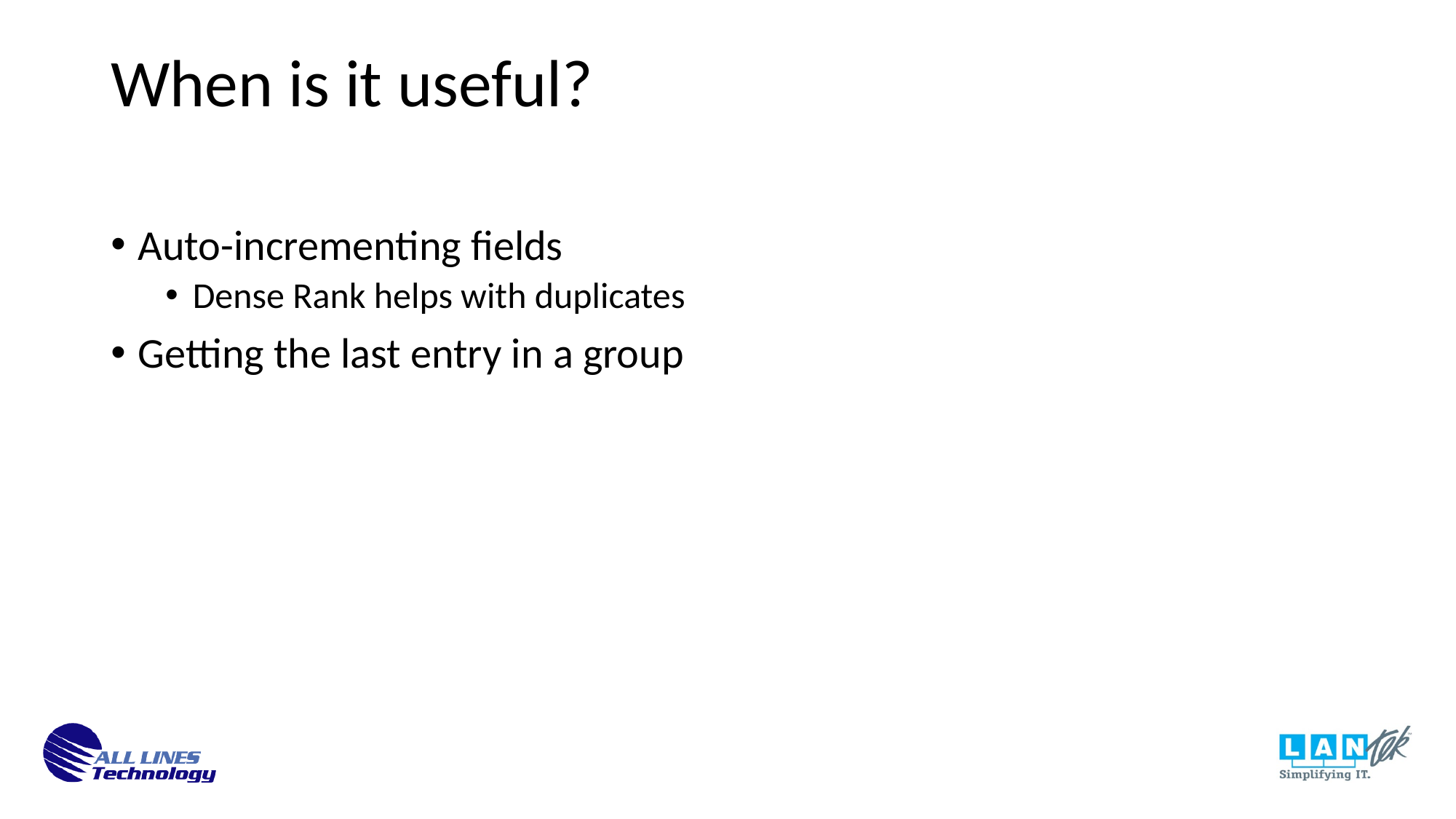

When is it useful?
Auto-incrementing fields
Dense Rank helps with duplicates
Getting the last entry in a group